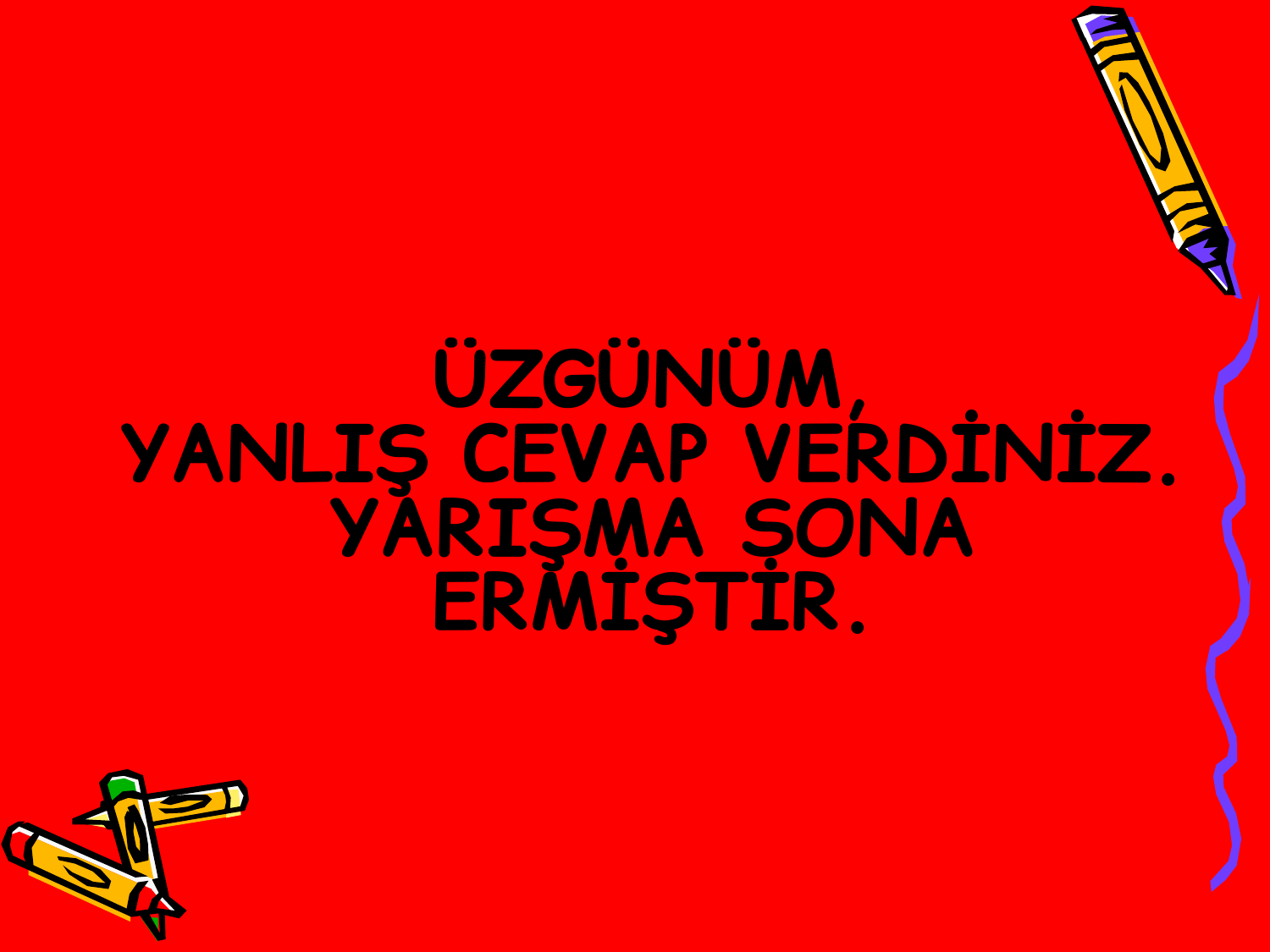

ÜZGÜNÜM,
YANLIŞ CEVAP VERDİNİZ.
YARIŞMA SONA ERMİŞTİR.